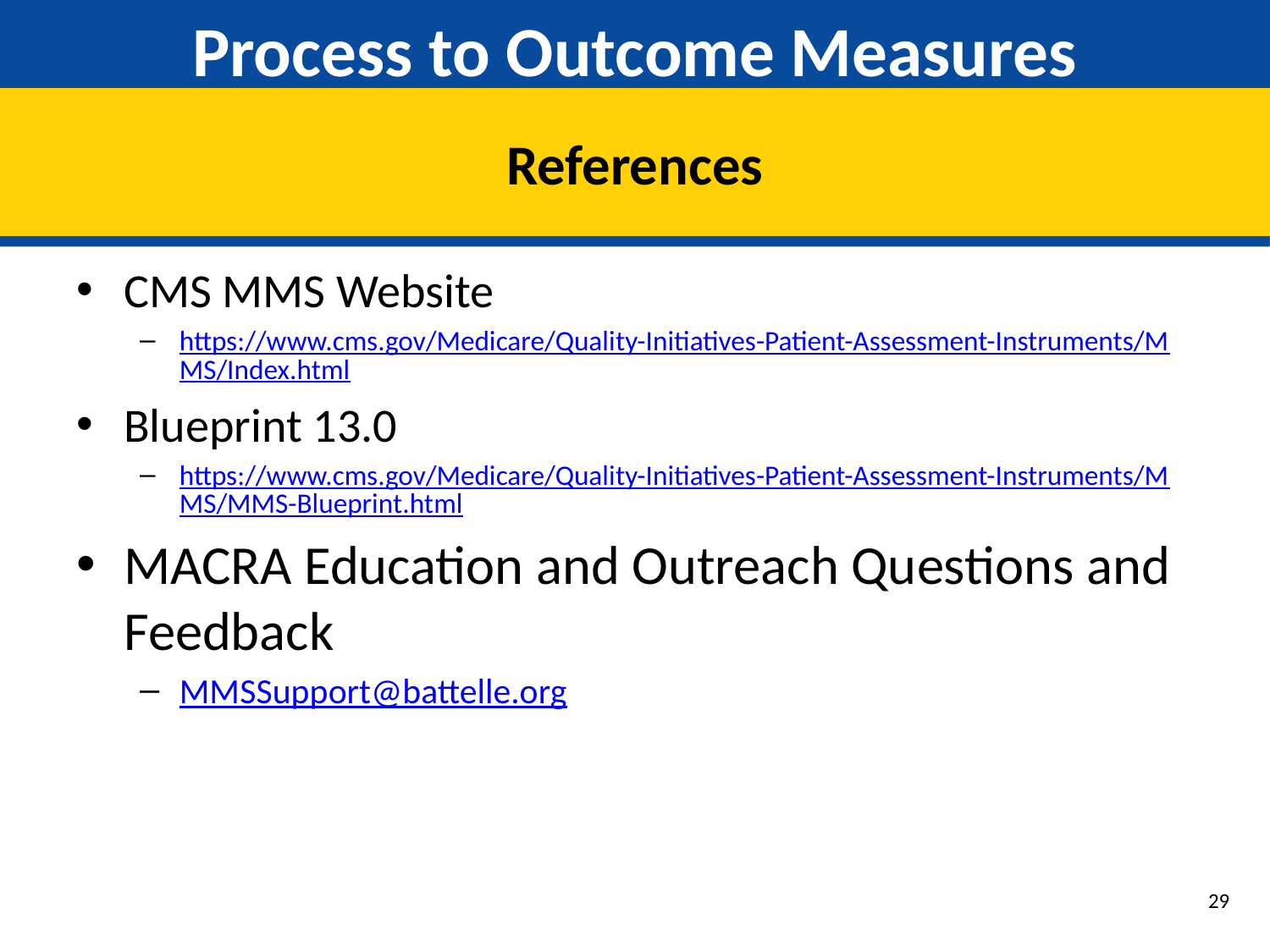

# Process to Outcome Measures
References
CMS MMS Website
https://www.cms.gov/Medicare/Quality-Initiatives-Patient-Assessment-Instruments/MMS/Index.html
Blueprint 13.0
https://www.cms.gov/Medicare/Quality-Initiatives-Patient-Assessment-Instruments/MMS/MMS-Blueprint.html
MACRA Education and Outreach Questions and Feedback
MMSSupport@battelle.org